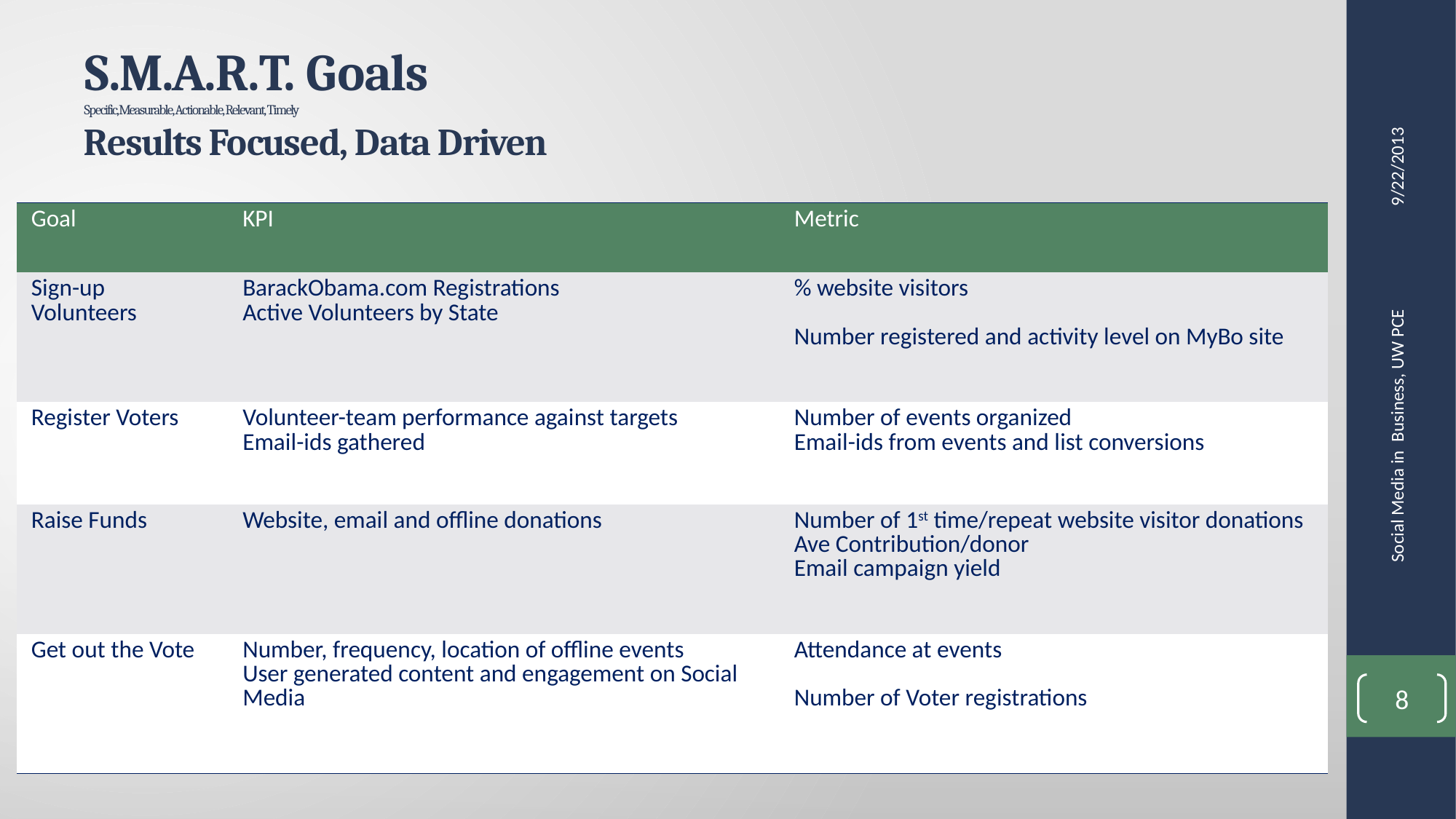

# S.M.A.R.T. Goals Specific, Measurable, Actionable, Relevant, Timely Results Focused, Data Driven
9/22/2013
| Goal | KPI | Metric |
| --- | --- | --- |
| Sign-up Volunteers | BarackObama.com Registrations Active Volunteers by State | % website visitors Number registered and activity level on MyBo site |
| Register Voters | Volunteer-team performance against targets Email-ids gathered | Number of events organized Email-ids from events and list conversions |
| Raise Funds | Website, email and offline donations | Number of 1st time/repeat website visitor donations Ave Contribution/donor Email campaign yield |
| Get out the Vote | Number, frequency, location of offline events User generated content and engagement on Social Media | Attendance at events Number of Voter registrations |
Social Media in  Business, UW PCE
8